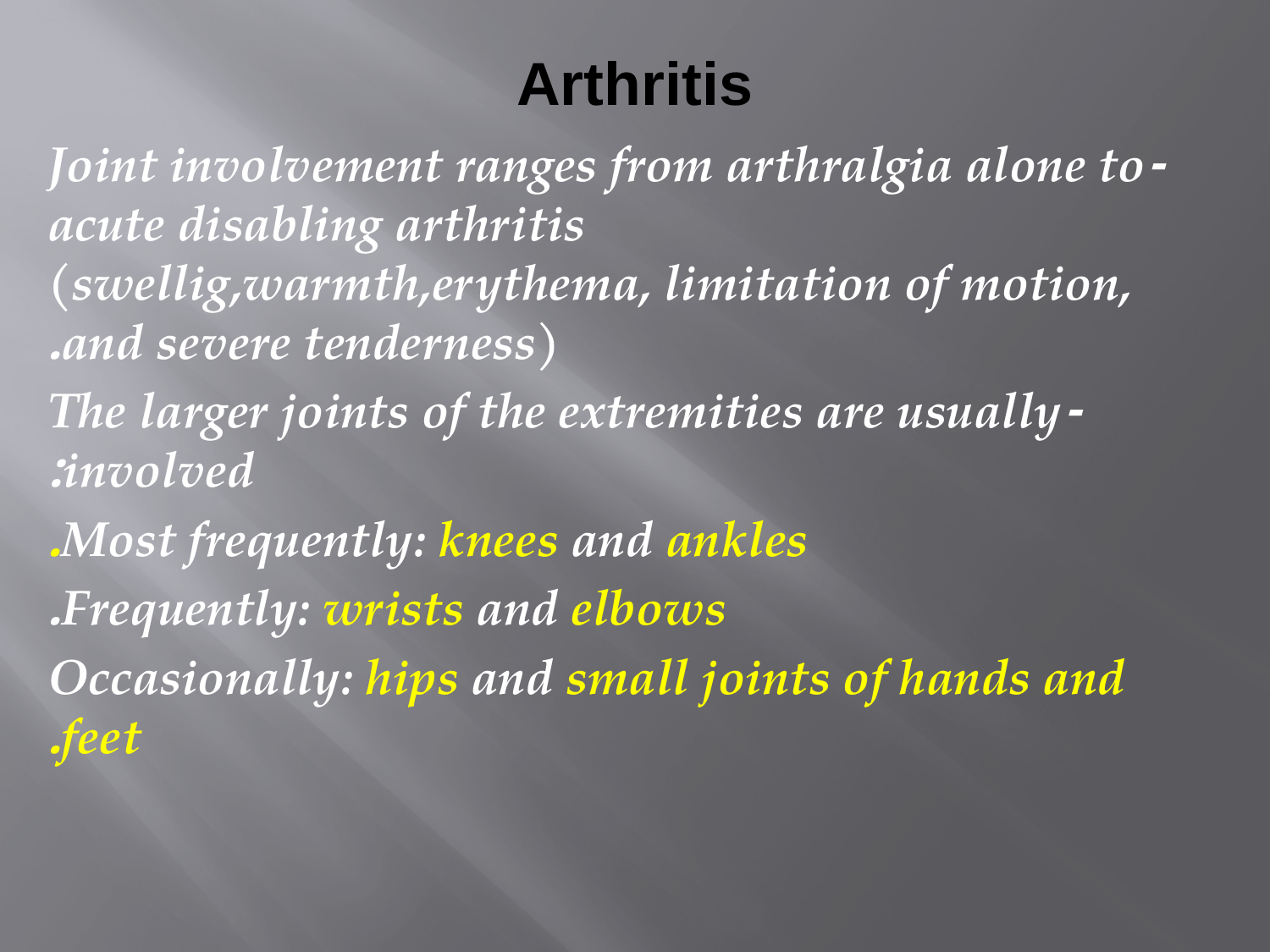

# Arthritis
-Joint involvement ranges from arthralgia alone to acute disabling arthritis (swellig,warmth,erythema, limitation of motion, and severe tenderness).
-The larger joints of the extremities are usually involved:
Most frequently: knees and ankles.
Frequently: wrists and elbows.
Occasionally: hips and small joints of hands and feet.